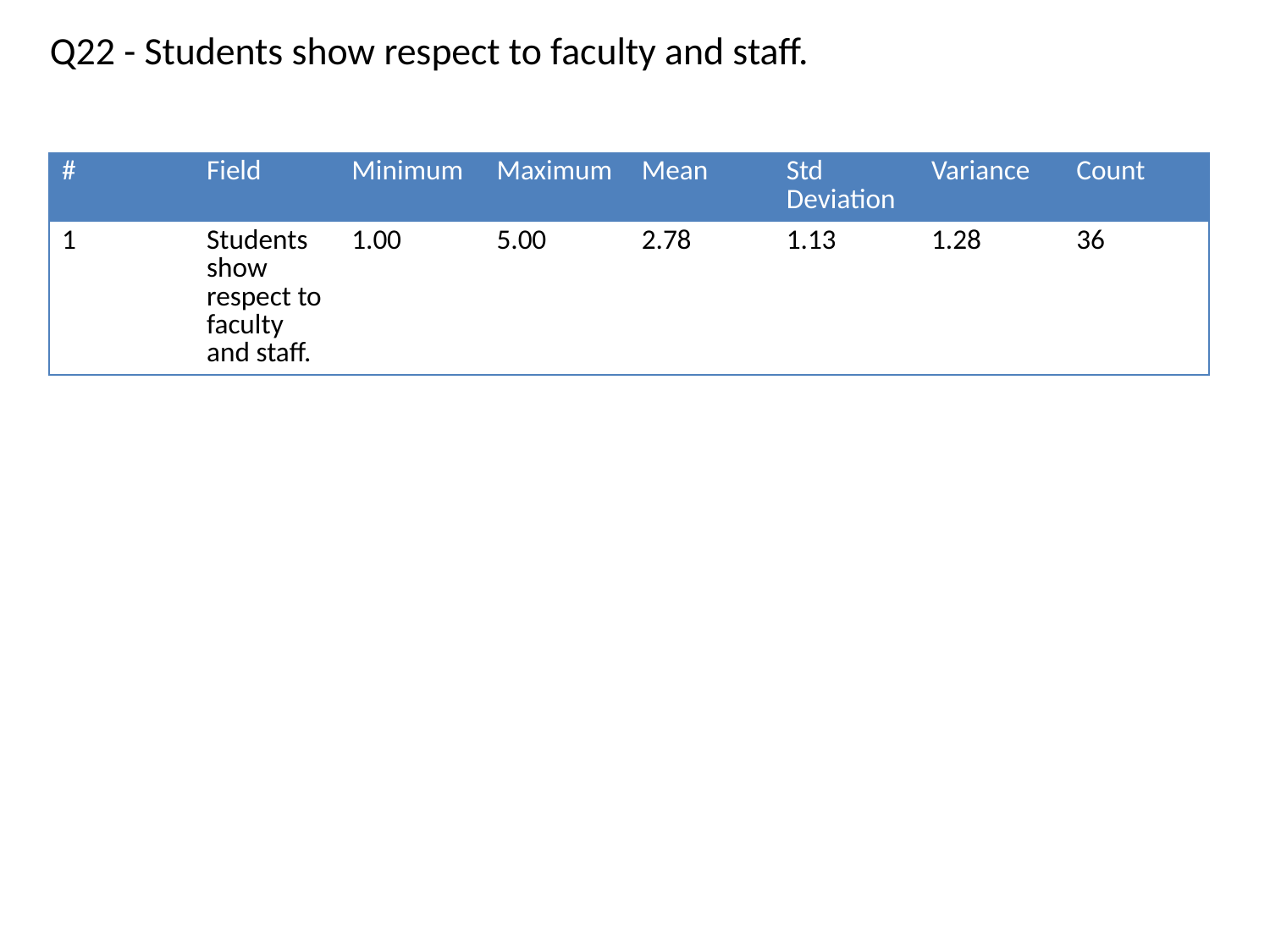

Q22 - Students show respect to faculty and staff.
| # | Field | Minimum | Maximum | Mean | Std Deviation | Variance | Count |
| --- | --- | --- | --- | --- | --- | --- | --- |
| 1 | Students show respect to faculty and staff. | 1.00 | 5.00 | 2.78 | 1.13 | 1.28 | 36 |